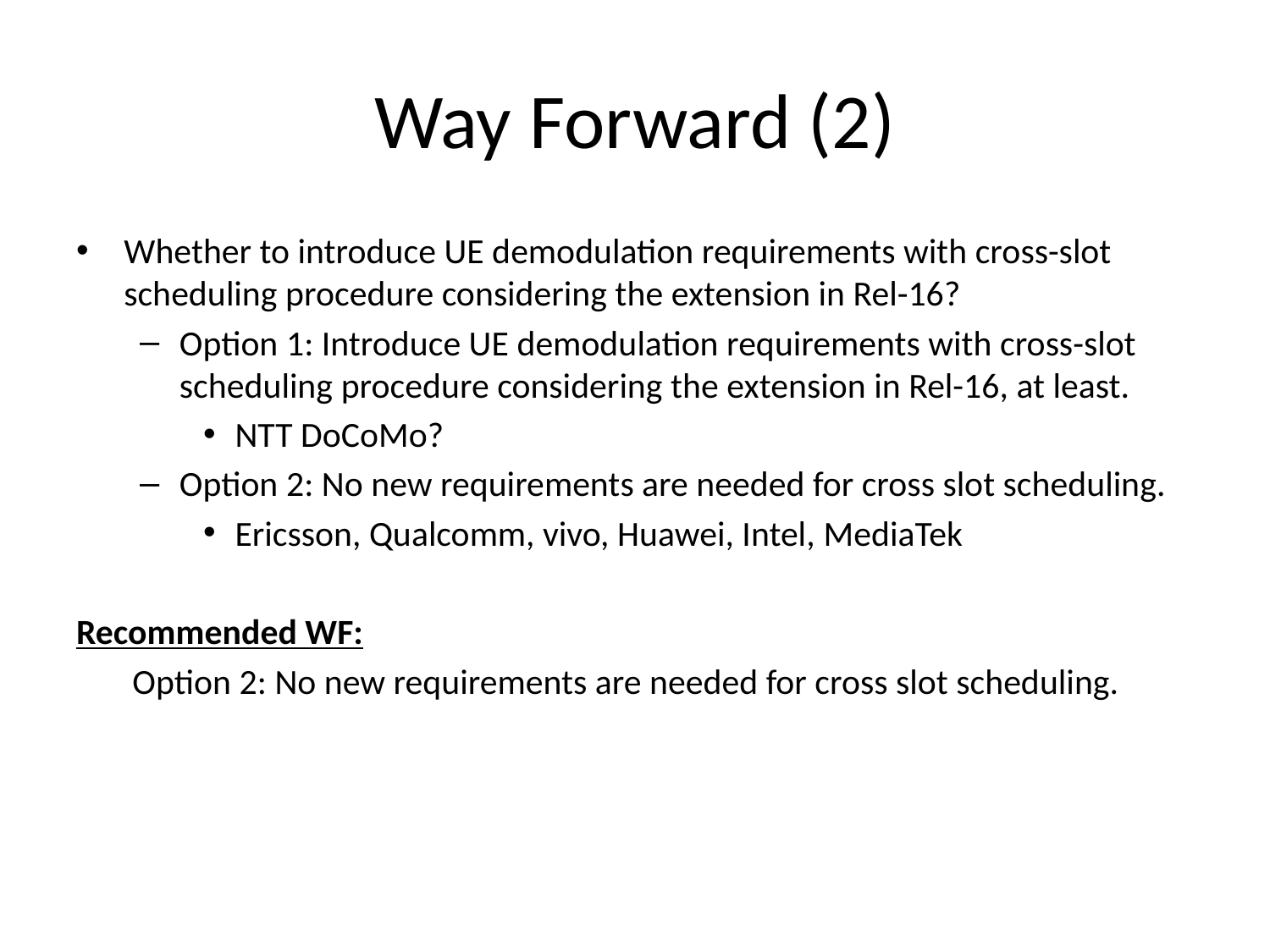

# Way Forward (2)
Whether to introduce UE demodulation requirements with cross-slot scheduling procedure considering the extension in Rel-16?
Option 1: Introduce UE demodulation requirements with cross-slot scheduling procedure considering the extension in Rel-16, at least.
NTT DoCoMo?
Option 2: No new requirements are needed for cross slot scheduling.
Ericsson, Qualcomm, vivo, Huawei, Intel, MediaTek

Recommended WF:
       Option 2: No new requirements are needed for cross slot scheduling.